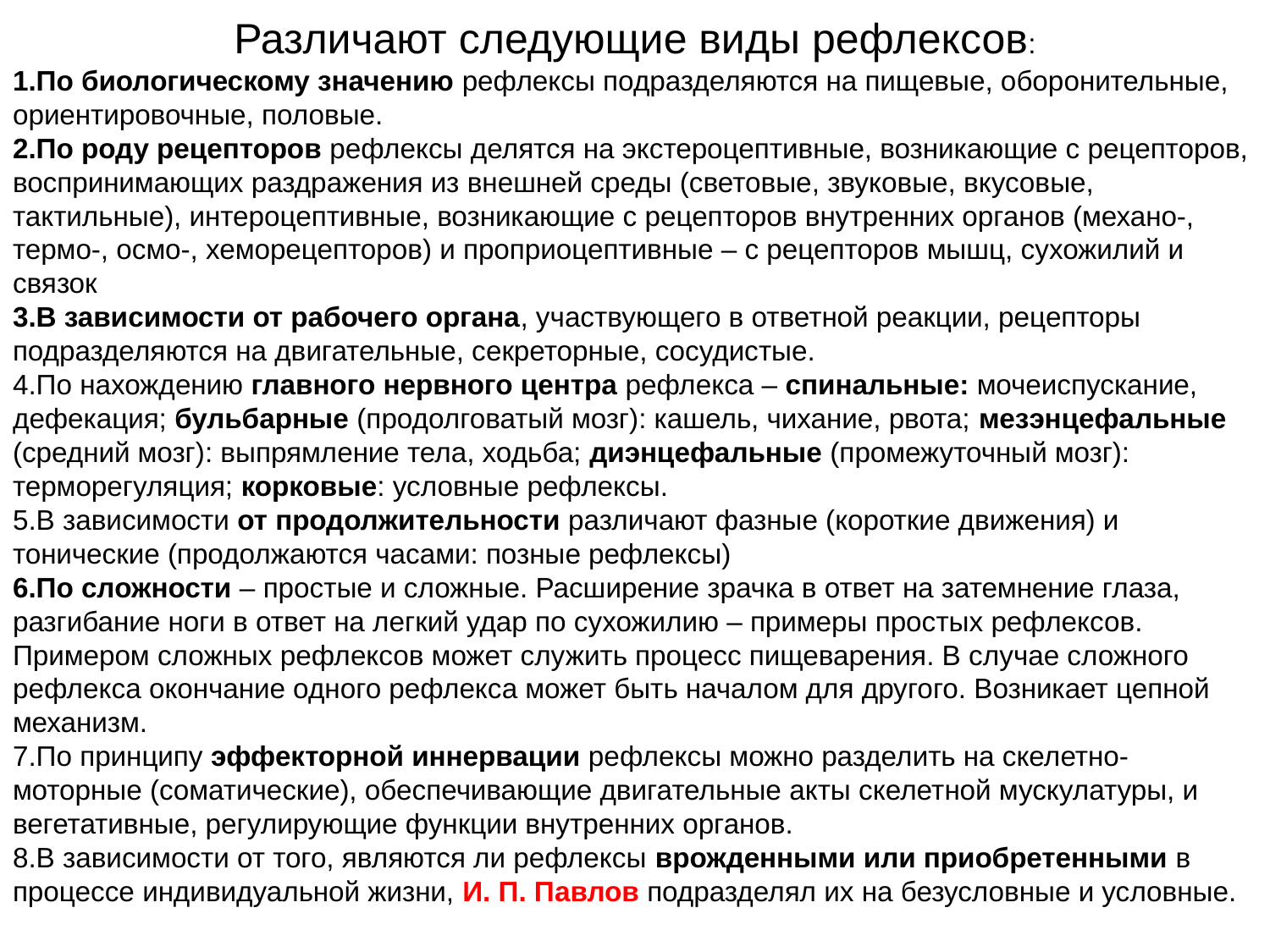

Различают следующие виды рефлексов:
По биологическому значению рефлексы подразделяются на пищевые, оборонительные, ориентировочные, половые.
По роду рецепторов рефлексы делятся на экстероцептивные, возникающие с рецепторов, воспринимающих раздражения из внешней среды (световые, звуковые, вкусовые, тактильные), интероцептивные, возникающие с рецепторов внутренних органов (механо-, термо-, осмо-, хеморецепторов) и проприоцептивные – с рецепторов мышц, сухожилий и связок
В зависимости от рабочего органа, участвующего в ответной реакции, рецепторы подразделяются на двигательные, секреторные, сосудистые.
По нахождению главного нервного центра рефлекса – спинальные: мочеиспускание, дефекация; бульбарные (продолговатый мозг): кашель, чихание, рвота; мезэнцефальные (средний мозг): выпрямление тела, ходьба; диэнцефальные (промежуточный мозг): терморегуляция; корковые: условные рефлексы.
В зависимости от продолжительности различают фазные (короткие движения) и тонические (продолжаются часами: позные рефлексы)
По сложности – простые и сложные. Расширение зрачка в ответ на затемнение глаза, разгибание ноги в ответ на легкий удар по сухожилию – примеры простых рефлексов. Примером сложных рефлексов может служить процесс пищеварения. В случае сложного рефлекса окончание одного рефлекса может быть началом для другого. Возникает цепной механизм.
По принципу эффекторной иннервации рефлексы можно разделить на скелетно-моторные (соматические), обеспечивающие двигательные акты скелетной мускулатуры, и вегетативные, регулирующие функции внутренних органов.
В зависимости от того, являются ли рефлексы врожденными или приобретенными в процессе индивидуальной жизни, И. П. Павлов подразделял их на безусловные и условные.